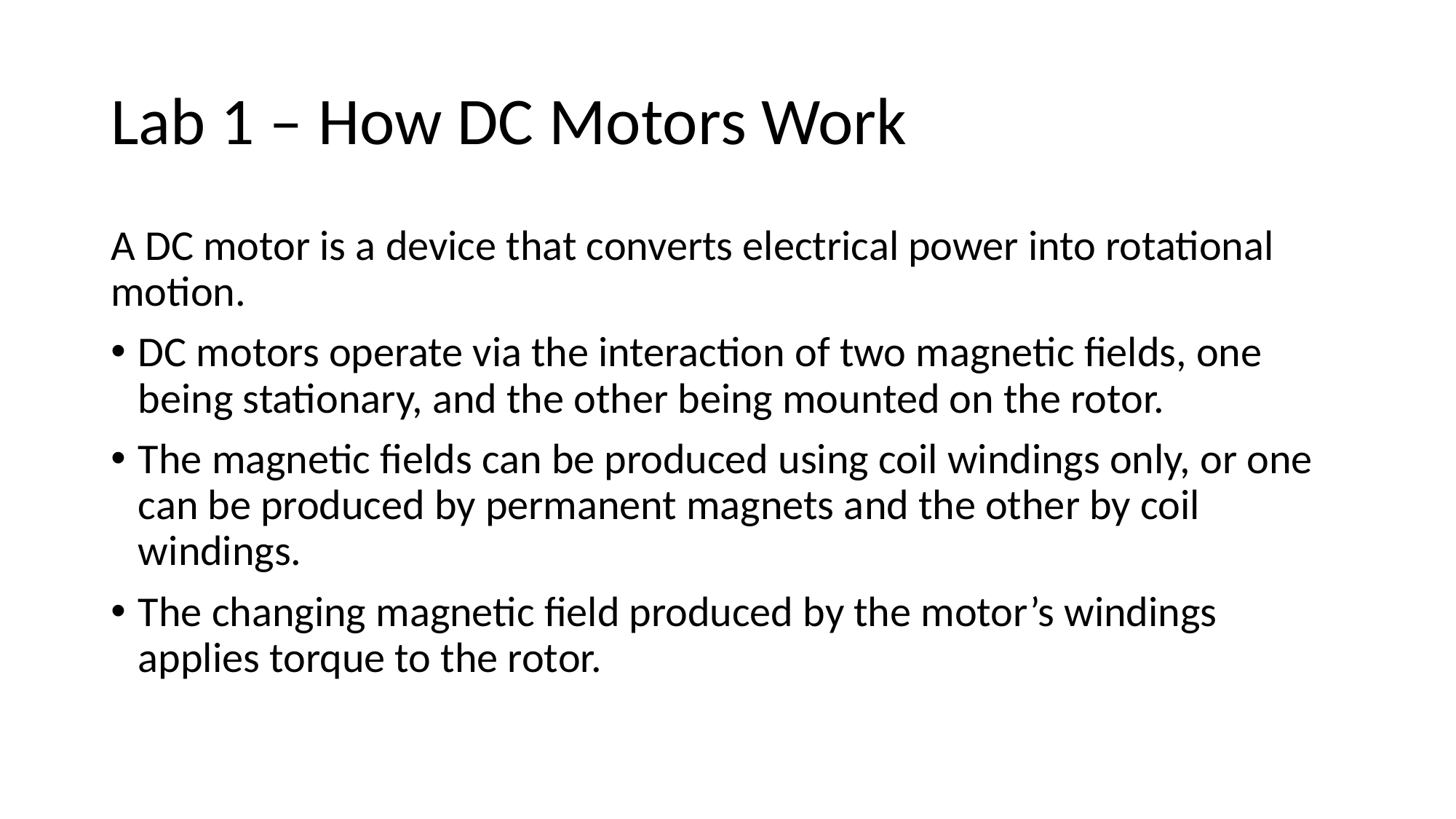

# Lab 1 – How DC Motors Work
A DC motor is a device that converts electrical power into rotational motion.
DC motors operate via the interaction of two magnetic fields, one being stationary, and the other being mounted on the rotor.
The magnetic fields can be produced using coil windings only, or one can be produced by permanent magnets and the other by coil windings.
The changing magnetic field produced by the motor’s windings applies torque to the rotor.